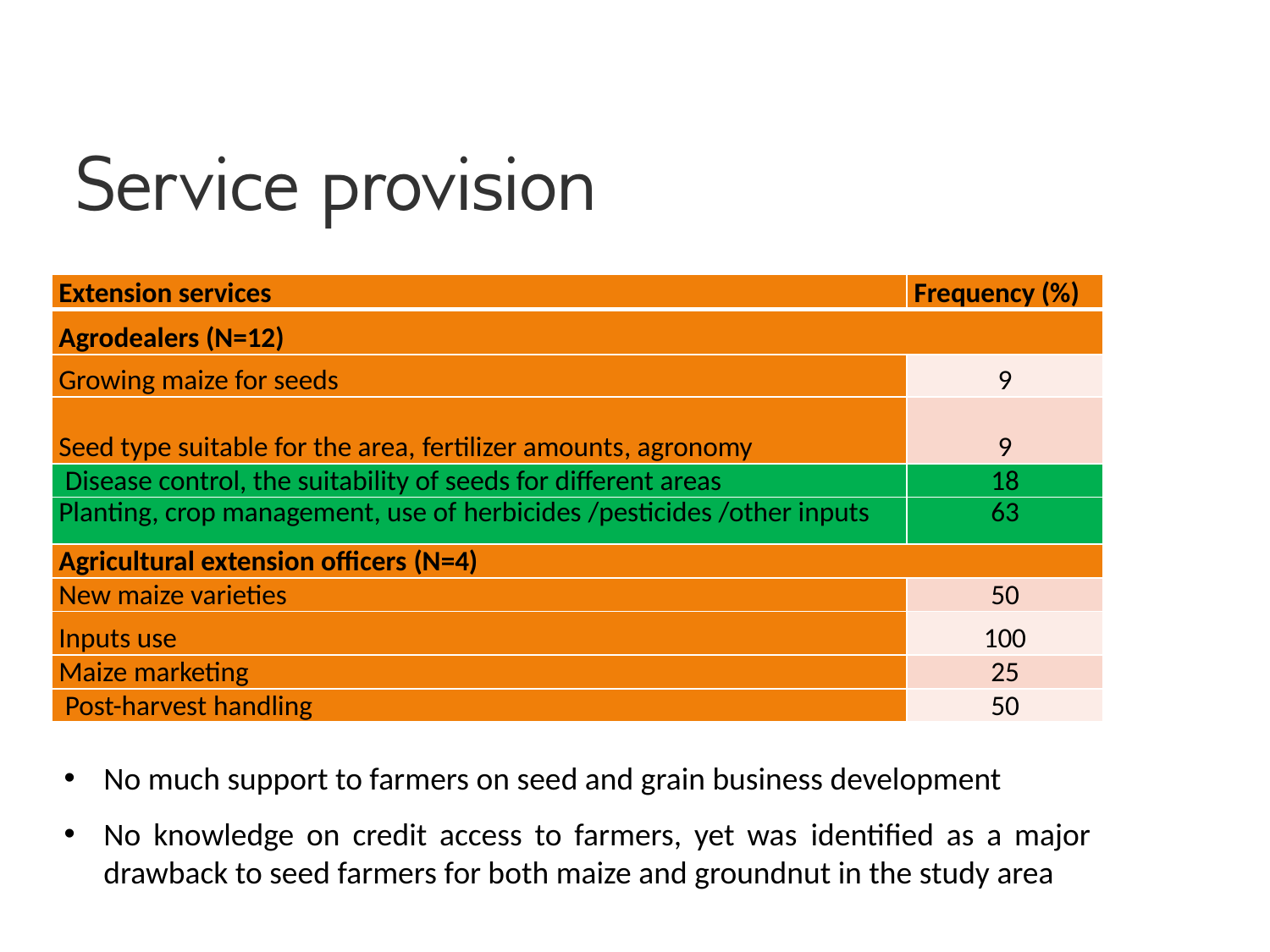

# Service provision
| Extension services | Frequency (%) |
| --- | --- |
| Agrodealers (N=12) |  |
| Growing maize for seeds | 9 |
| Seed type suitable for the area, fertilizer amounts, agronomy | 9 |
| Disease control, the suitability of seeds for different areas | 18 |
| Planting, crop management, use of herbicides /pesticides /other inputs | 63 |
| Agricultural extension officers (N=4) |  |
| New maize varieties | 50 |
| Inputs use | 100 |
| Maize marketing | 25 |
| Post-harvest handling | 50 |
No much support to farmers on seed and grain business development
No knowledge on credit access to farmers, yet was identified as a major drawback to seed farmers for both maize and groundnut in the study area